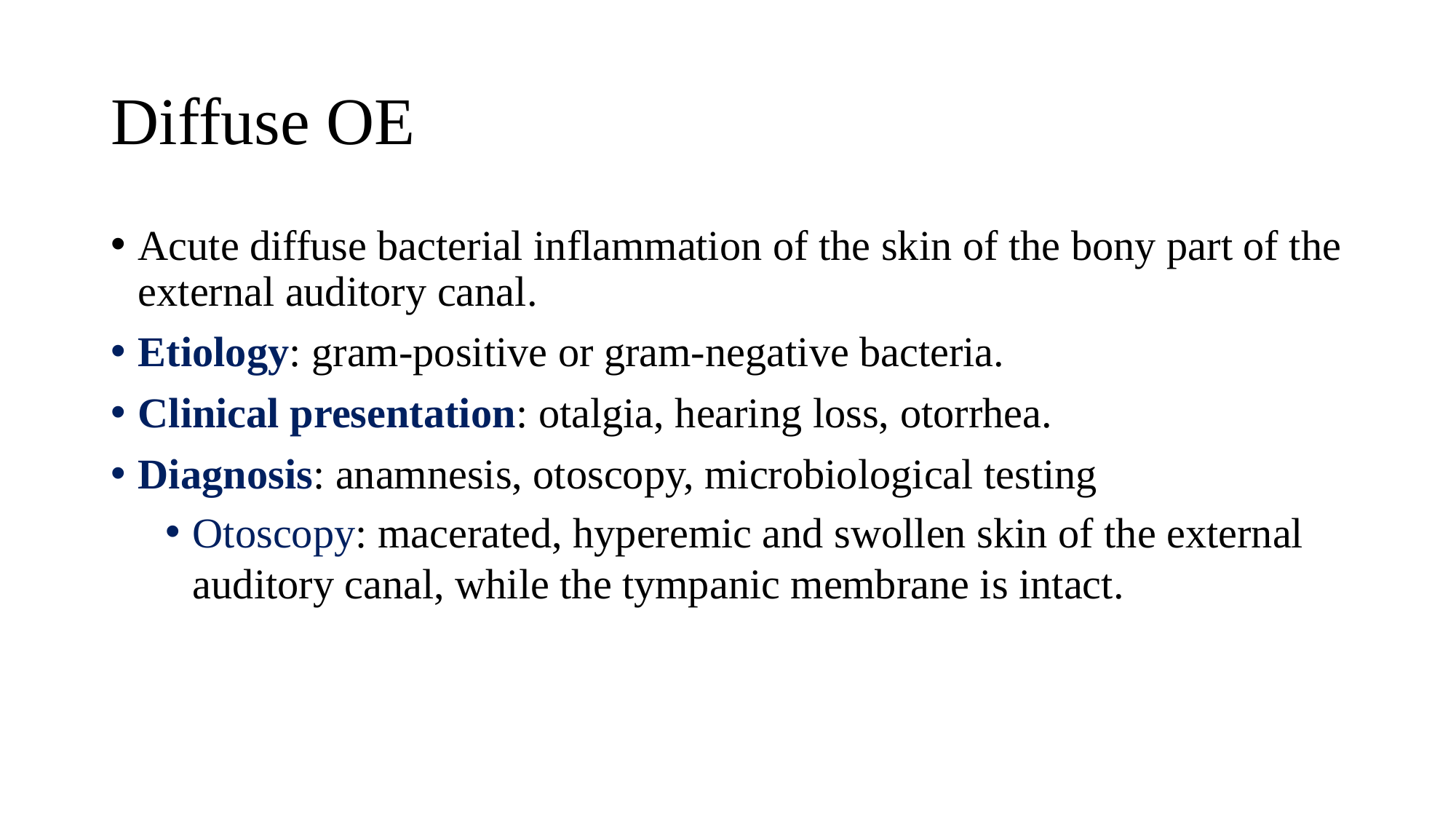

# Diffuse OE
Acute diffuse bacterial inflammation of the skin of the bony part of the external auditory canal.
Etiology: gram-positive or gram-negative bacteria.
Clinical presentation: otalgia, hearing loss, otorrhea.
Diagnosis: anamnesis, otoscopy, microbiological testing
Otoscopy: macerated, hyperemic and swollen skin of the external auditory canal, while the tympanic membrane is intact.